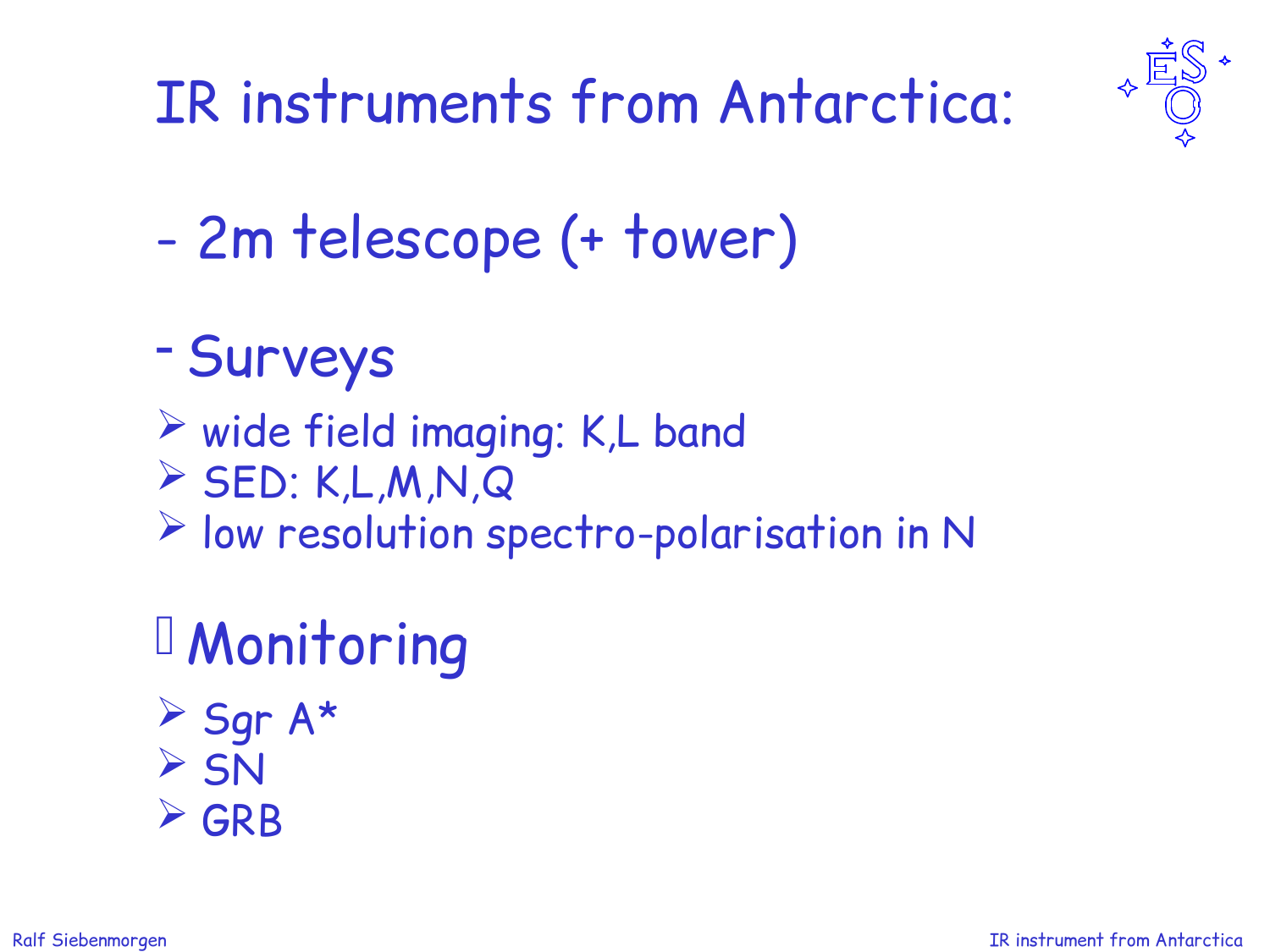

IR instruments from Antarctica:

- 2m telescope (+ tower)

Surveys

 wide field imaging: K,L band
 SED: K,L,M,N,Q
 low resolution spectro-polarisation in N

Monitoring

 Sgr A*
 SN
 GRB